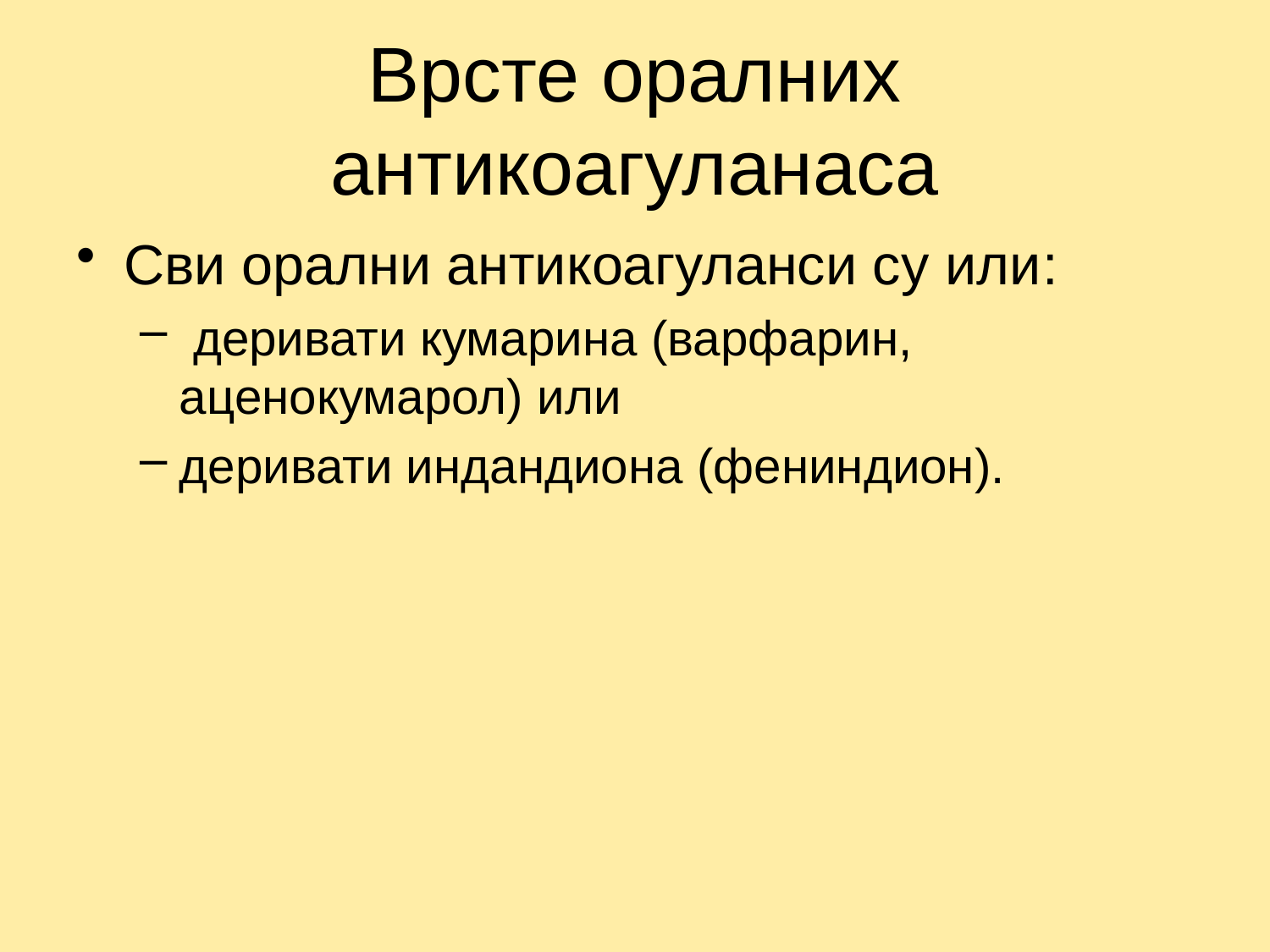

# Врсте оралних антикоагуланаса
Сви орални антикоагуланси су или:
 деривати кумарина (варфарин, аценокумарол) или
деривати индандиона (фениндион).